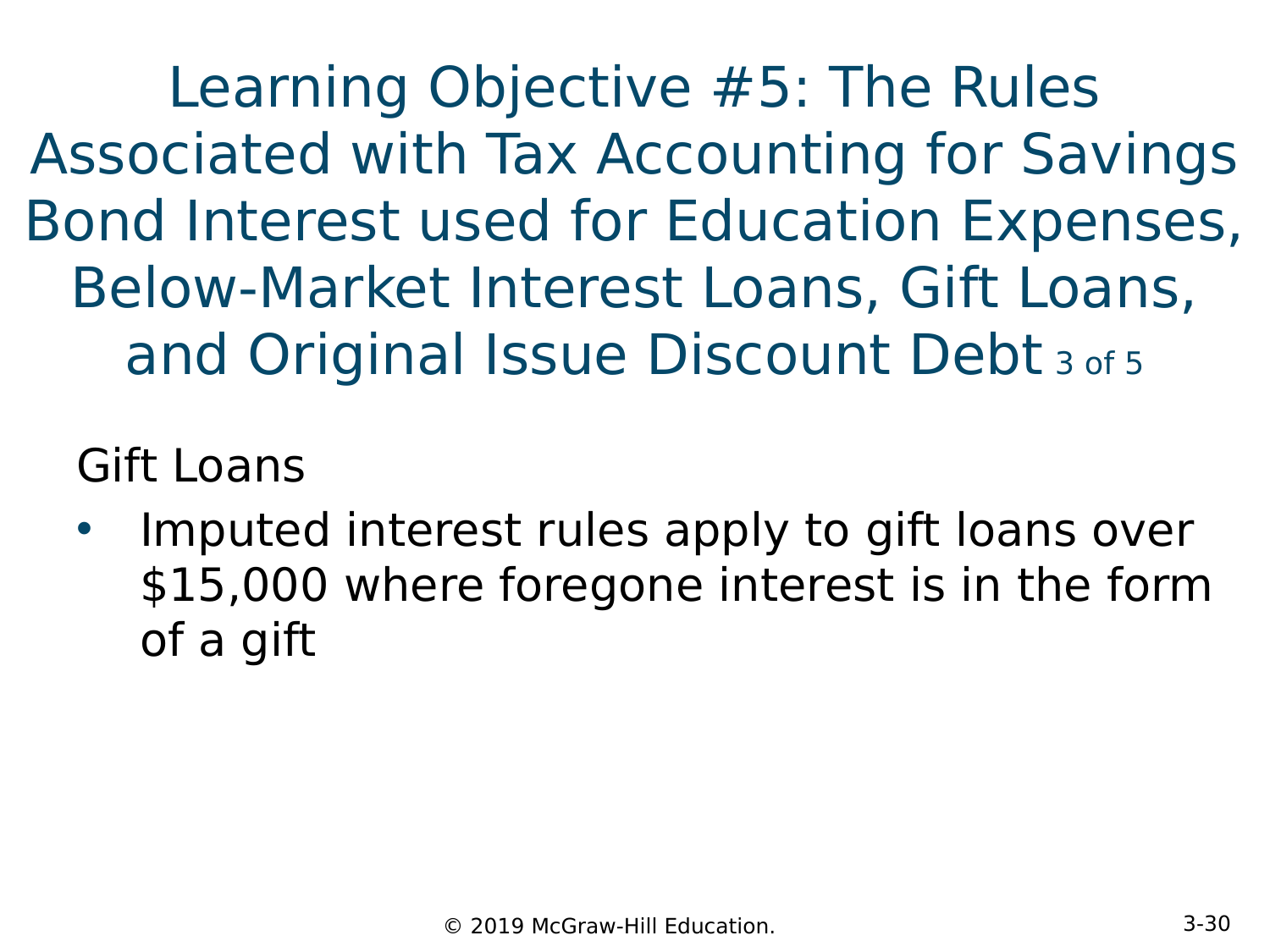

# Learning Objective #5: The Rules Associated with Tax Accounting for Savings Bond Interest used for Education Expenses, Below-Market Interest Loans, Gift Loans, and Original Issue Discount Debt 3 of 5
Gift Loans
Imputed interest rules apply to gift loans over $15,000 where foregone interest is in the form of a gift